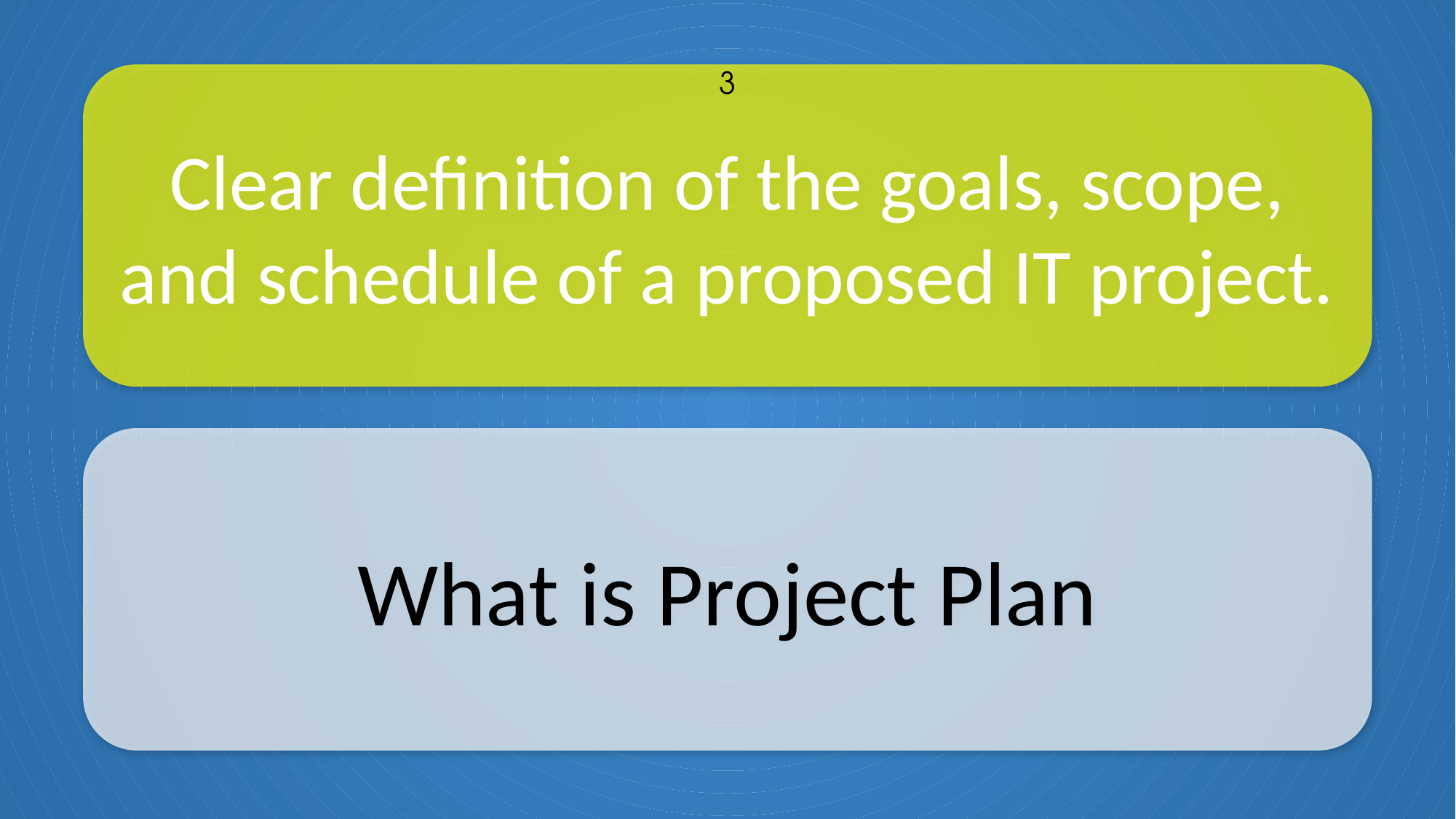

Clear definition of the goals, scope, and schedule of a proposed IT project.
3
What is Project Plan